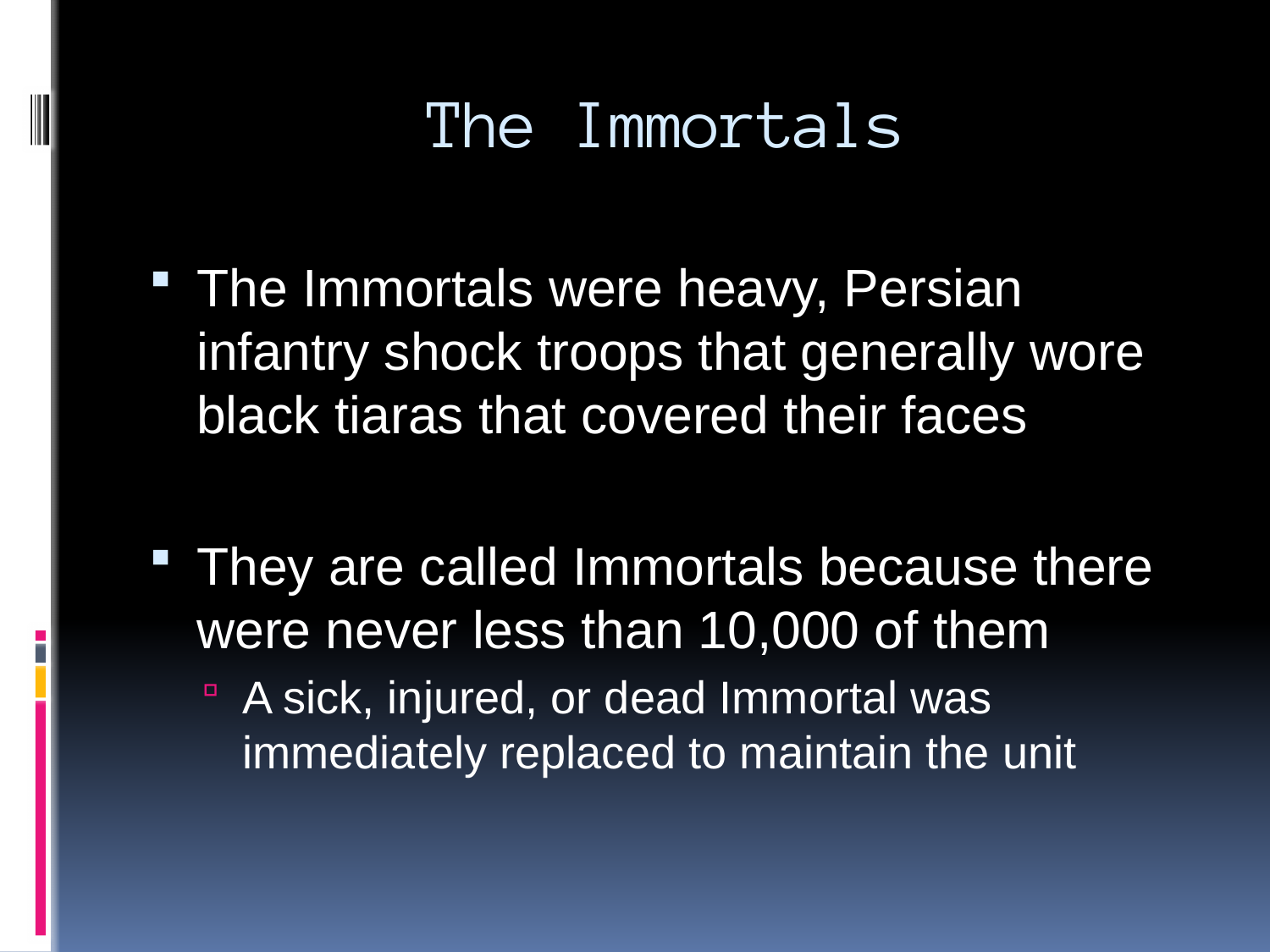

# The Immortals
The Immortals were heavy, Persian infantry shock troops that generally wore black tiaras that covered their faces

They are called Immortals because there were never less than 10,000 of them
A sick, injured, or dead Immortal was immediately replaced to maintain the unit